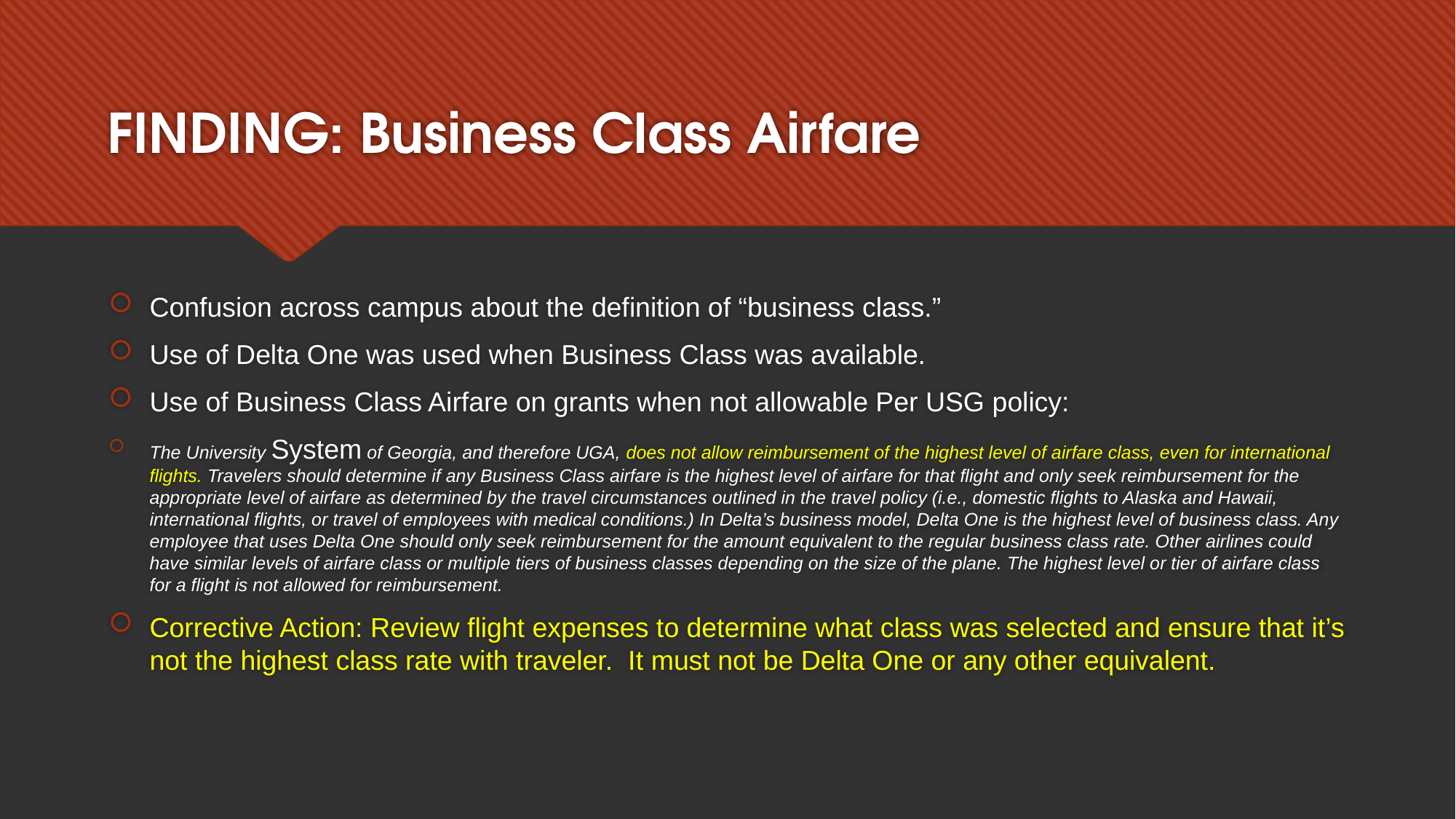

# FINDING: Business Class Airfare
Confusion across campus about the definition of “business class.”
Use of Delta One was used when Business Class was available.
Use of Business Class Airfare on grants when not allowable Per USG policy:
The University System of Georgia, and therefore UGA, does not allow reimbursement of the highest level of airfare class, even for international flights. Travelers should determine if any Business Class airfare is the highest level of airfare for that flight and only seek reimbursement for the appropriate level of airfare as determined by the travel circumstances outlined in the travel policy (i.e., domestic flights to Alaska and Hawaii, international flights, or travel of employees with medical conditions.) In Delta’s business model, Delta One is the highest level of business class. Any employee that uses Delta One should only seek reimbursement for the amount equivalent to the regular business class rate. Other airlines could have similar levels of airfare class or multiple tiers of business classes depending on the size of the plane. The highest level or tier of airfare class for a flight is not allowed for reimbursement.
Corrective Action: Review flight expenses to determine what class was selected and ensure that it’s not the highest class rate with traveler.  It must not be Delta One or any other equivalent.